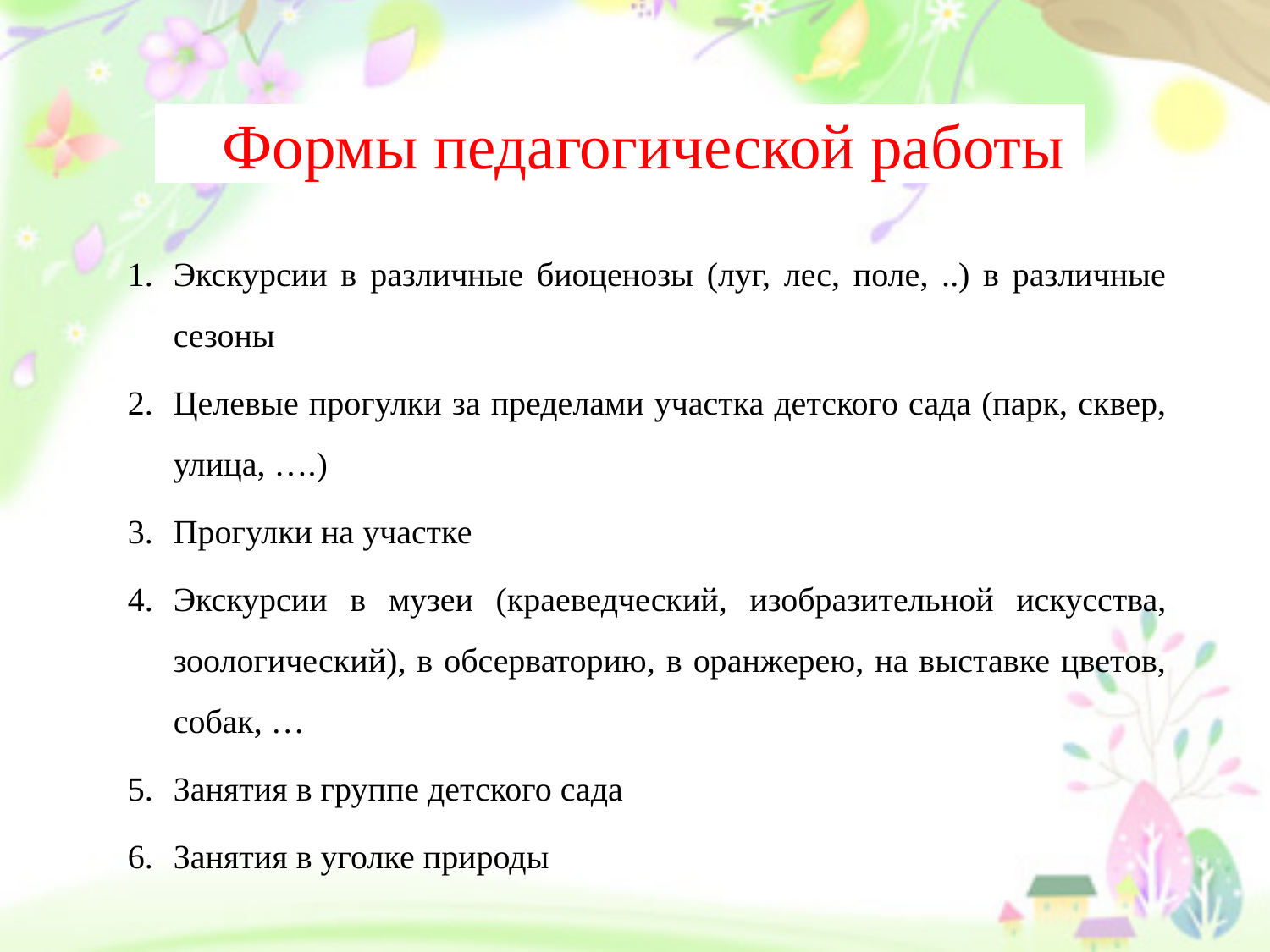

# Формы педагогической работы
Экскурсии в различные биоценозы (луг, лес, поле, ..) в различные сезоны
Целевые прогулки за пределами участка детского сада (парк, сквер, улица, ….)
Прогулки на участке
Экскурсии в музеи (краеведческий, изобразительной искусства, зоологический), в обсерваторию, в оранжерею, на выставке цветов, собак, …
Занятия в группе детского сада
Занятия в уголке природы